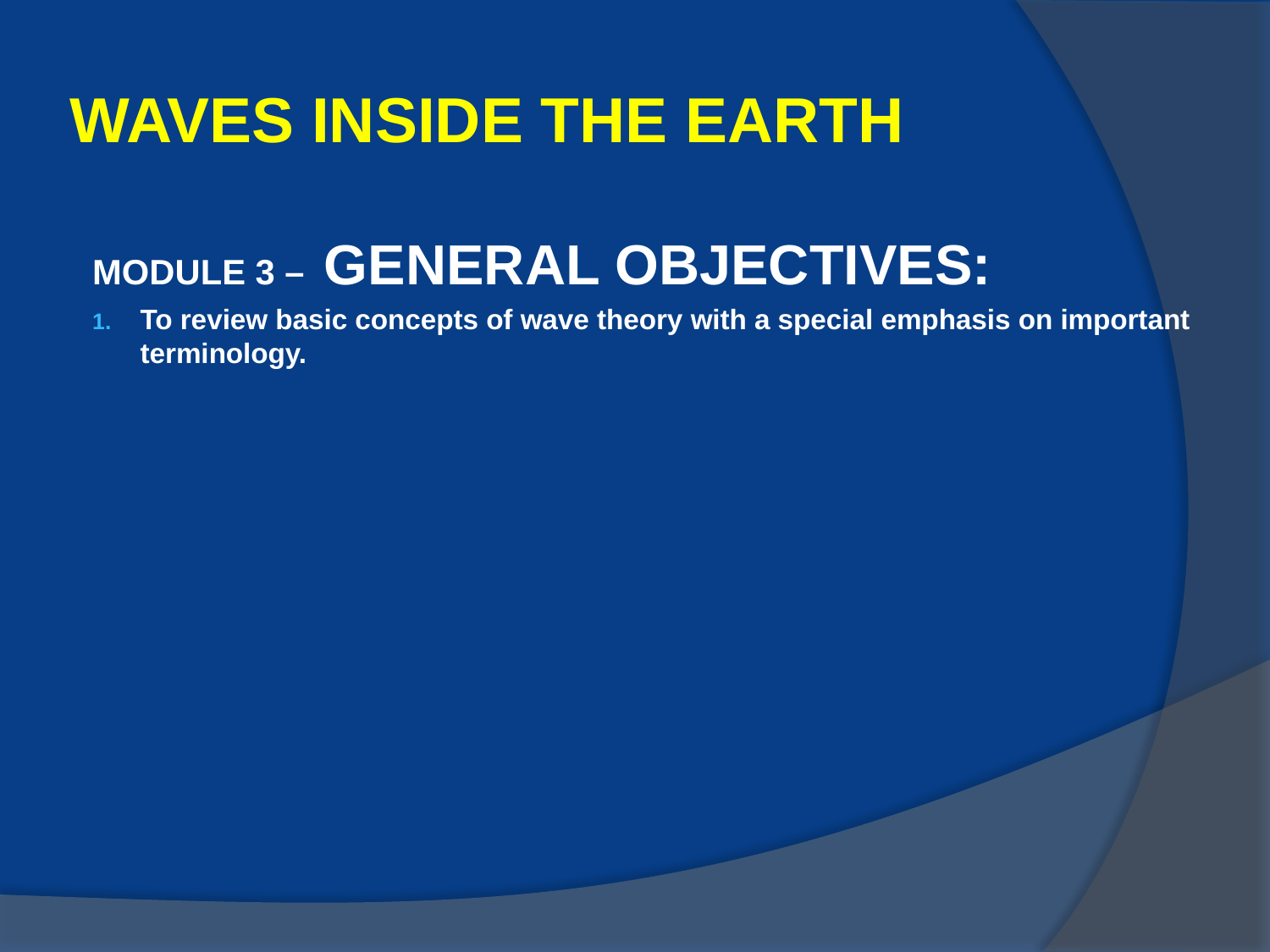

# WAVES INSIDE THE EARTH
MODULE 3 –  GENERAL OBJECTIVES:
To review basic concepts of wave theory with a special emphasis on important terminology.